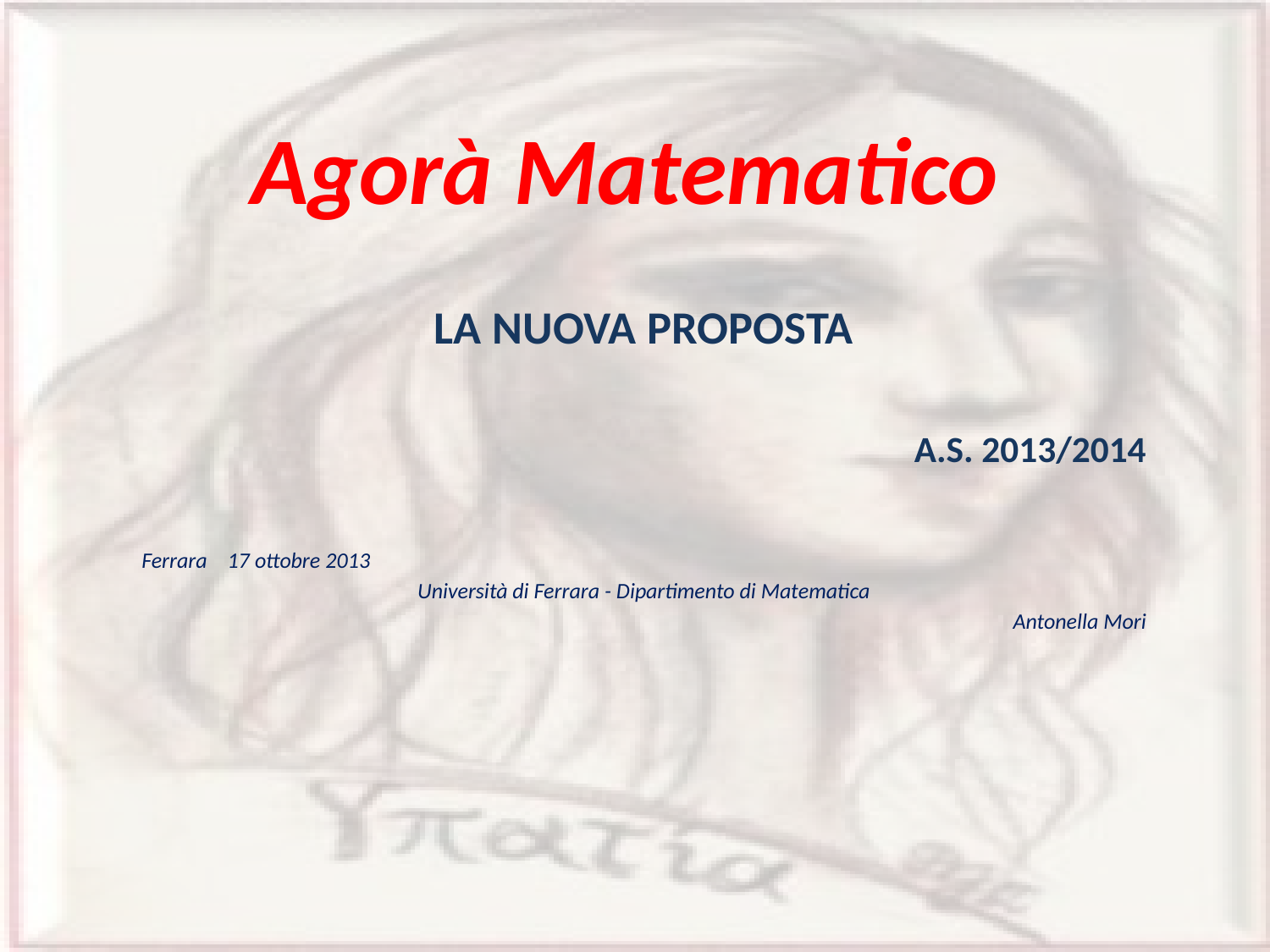

# Agorà Matematico

La nuova proposta

a.s. 2013/2014

Ferrara    17 ottobre 2013
Università di Ferrara - Dipartimento di Matematica
Antonella Mori